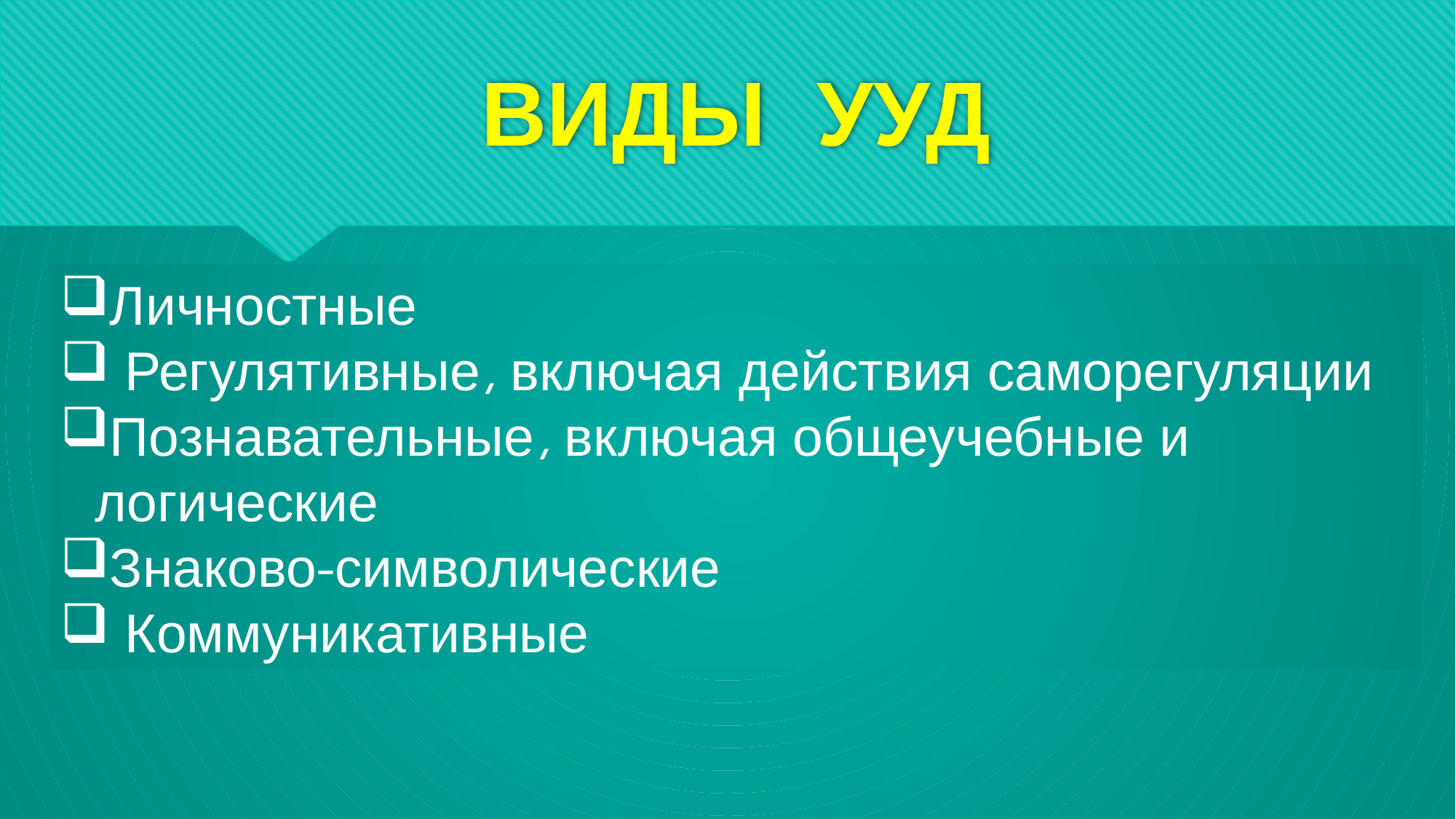

# ВИДЫ  УУД
Личностные
 Регулятивные, включая действия саморегуляции
Познавательные, включая общеучебные и логические
Знаково-символические
 Коммуникативные